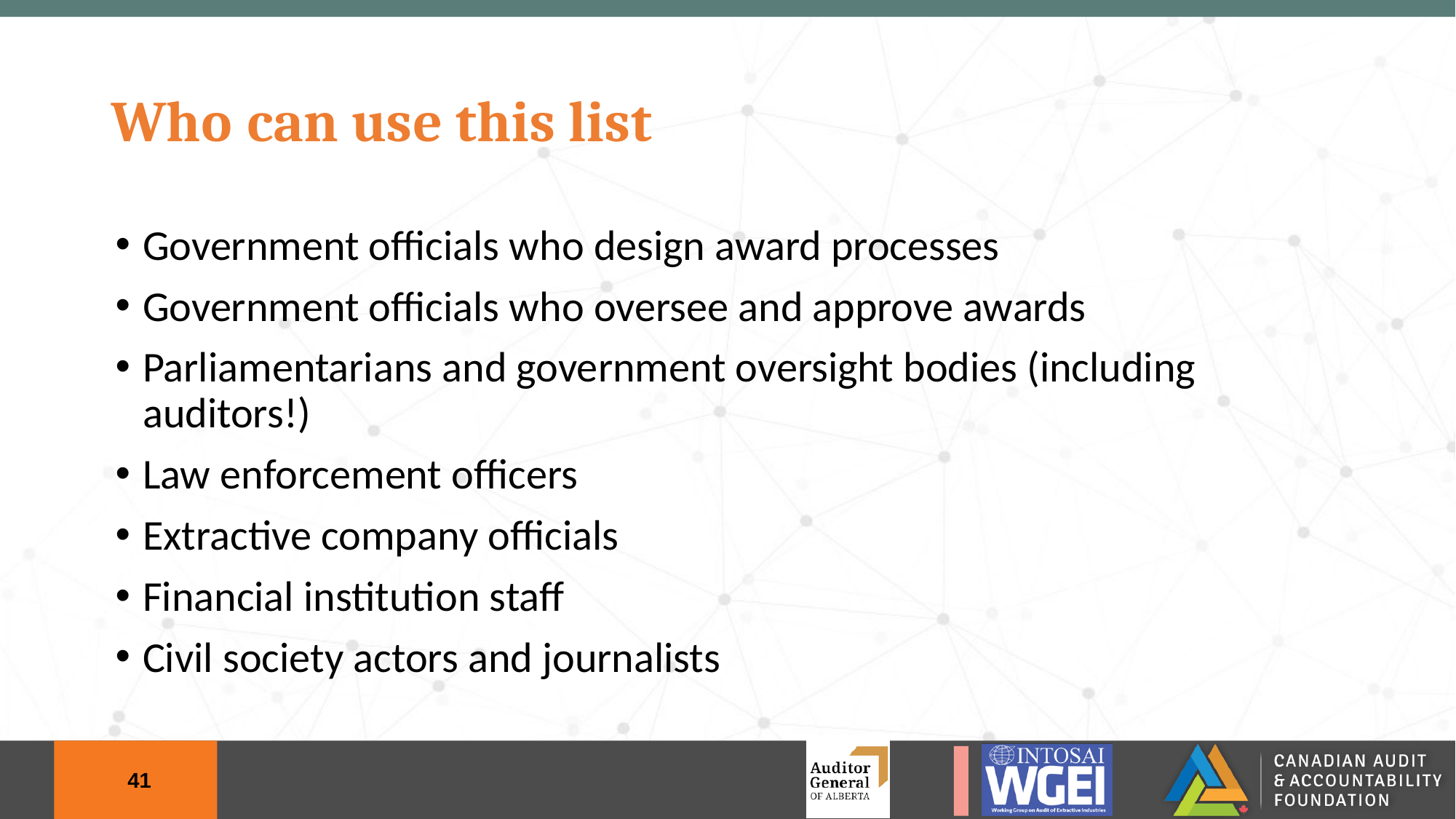

# Who can use this list
Government officials who design award processes
Government officials who oversee and approve awards
Parliamentarians and government oversight bodies (including auditors!)
Law enforcement officers
Extractive company officials
Financial institution staff
Civil society actors and journalists